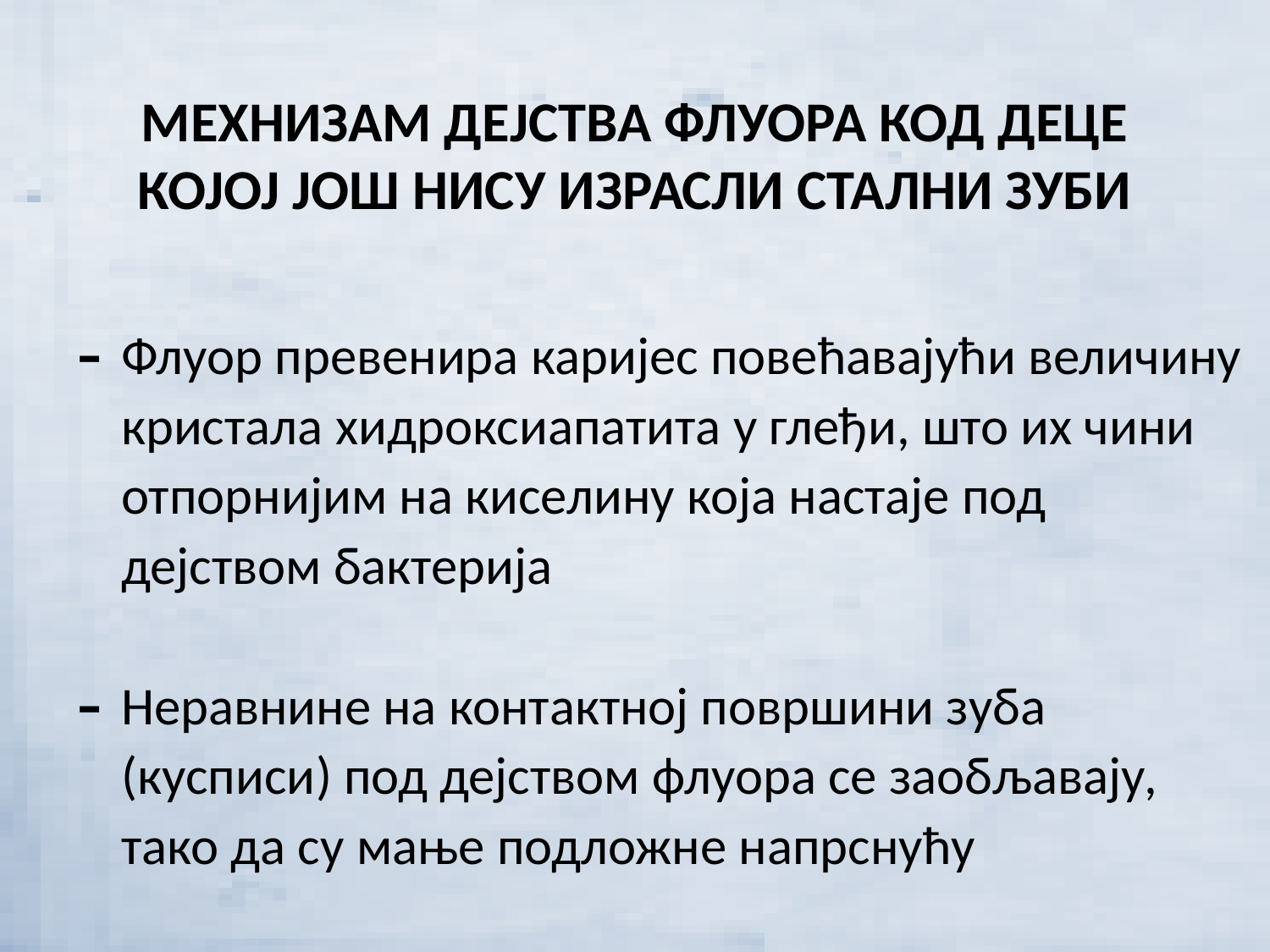

# МЕХНИЗАМ ДЕЈСТВА ФЛУОРА КОД ДЕЦЕ КОЈОЈ ЈОШ НИСУ ИЗРАСЛИ СТАЛНИ ЗУБИ

Флуор превенира каријес повећавајући величину кристала хидроксиапатита у глеђи, што их чини отпорнијим на киселину која настаје под дејством бактерија

Неравнине на контактној површини зуба (кусписи) под дејством флуора се заобљавају, тако да су мање подложне напрснућу